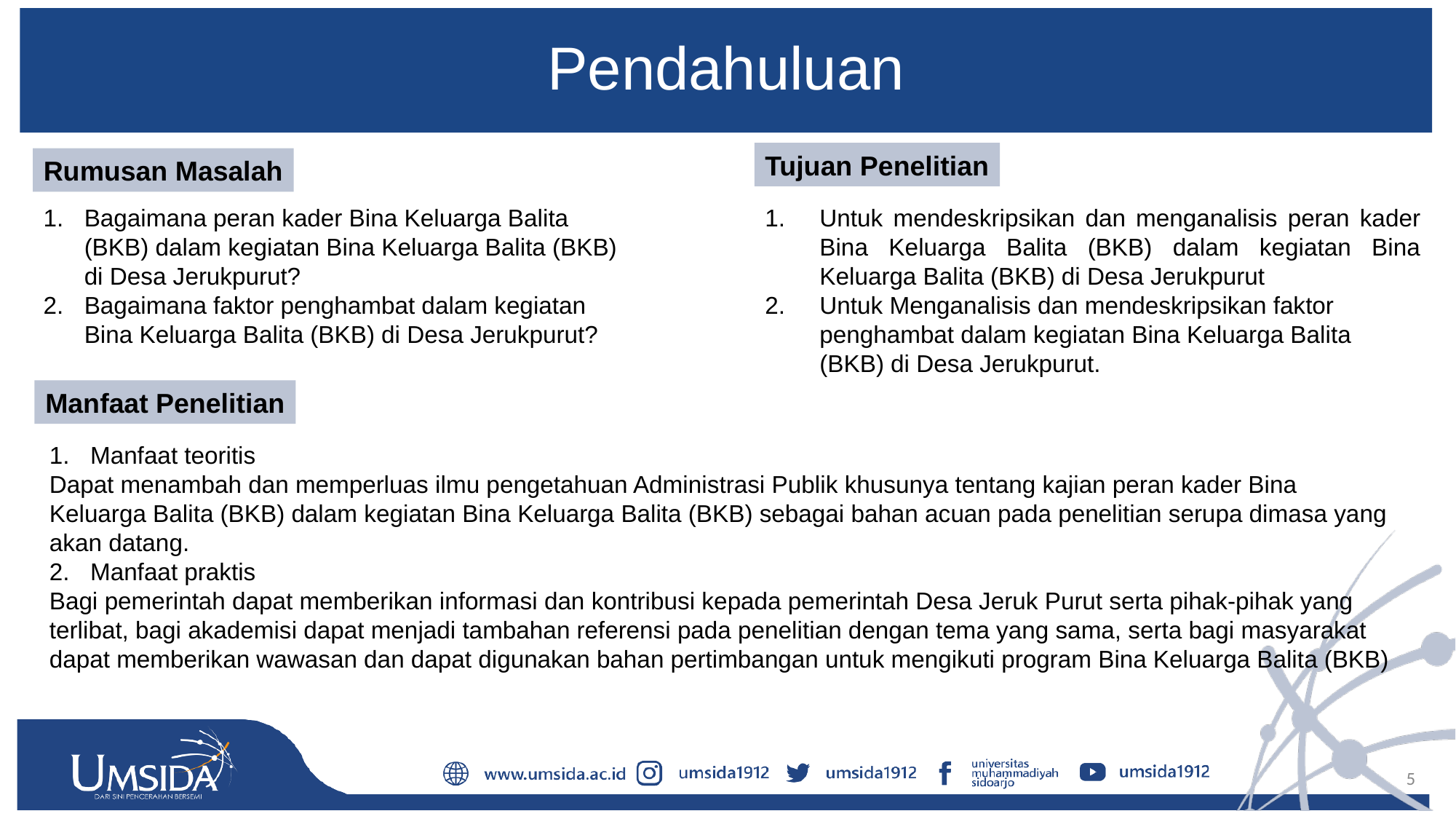

# Pendahuluan
Tujuan Penelitian
Rumusan Masalah
Bagaimana peran kader Bina Keluarga Balita (BKB) dalam kegiatan Bina Keluarga Balita (BKB) di Desa Jerukpurut?
Bagaimana faktor penghambat dalam kegiatan Bina Keluarga Balita (BKB) di Desa Jerukpurut?
Untuk mendeskripsikan dan menganalisis peran kader Bina Keluarga Balita (BKB) dalam kegiatan Bina Keluarga Balita (BKB) di Desa Jerukpurut
Untuk Menganalisis dan mendeskripsikan faktor penghambat dalam kegiatan Bina Keluarga Balita (BKB) di Desa Jerukpurut.
Manfaat Penelitian
Manfaat teoritis
Dapat menambah dan memperluas ilmu pengetahuan Administrasi Publik khusunya tentang kajian peran kader Bina Keluarga Balita (BKB) dalam kegiatan Bina Keluarga Balita (BKB) sebagai bahan acuan pada penelitian serupa dimasa yang akan datang.
Manfaat praktis
Bagi pemerintah dapat memberikan informasi dan kontribusi kepada pemerintah Desa Jeruk Purut serta pihak-pihak yang terlibat, bagi akademisi dapat menjadi tambahan referensi pada penelitian dengan tema yang sama, serta bagi masyarakat dapat memberikan wawasan dan dapat digunakan bahan pertimbangan untuk mengikuti program Bina Keluarga Balita (BKB)